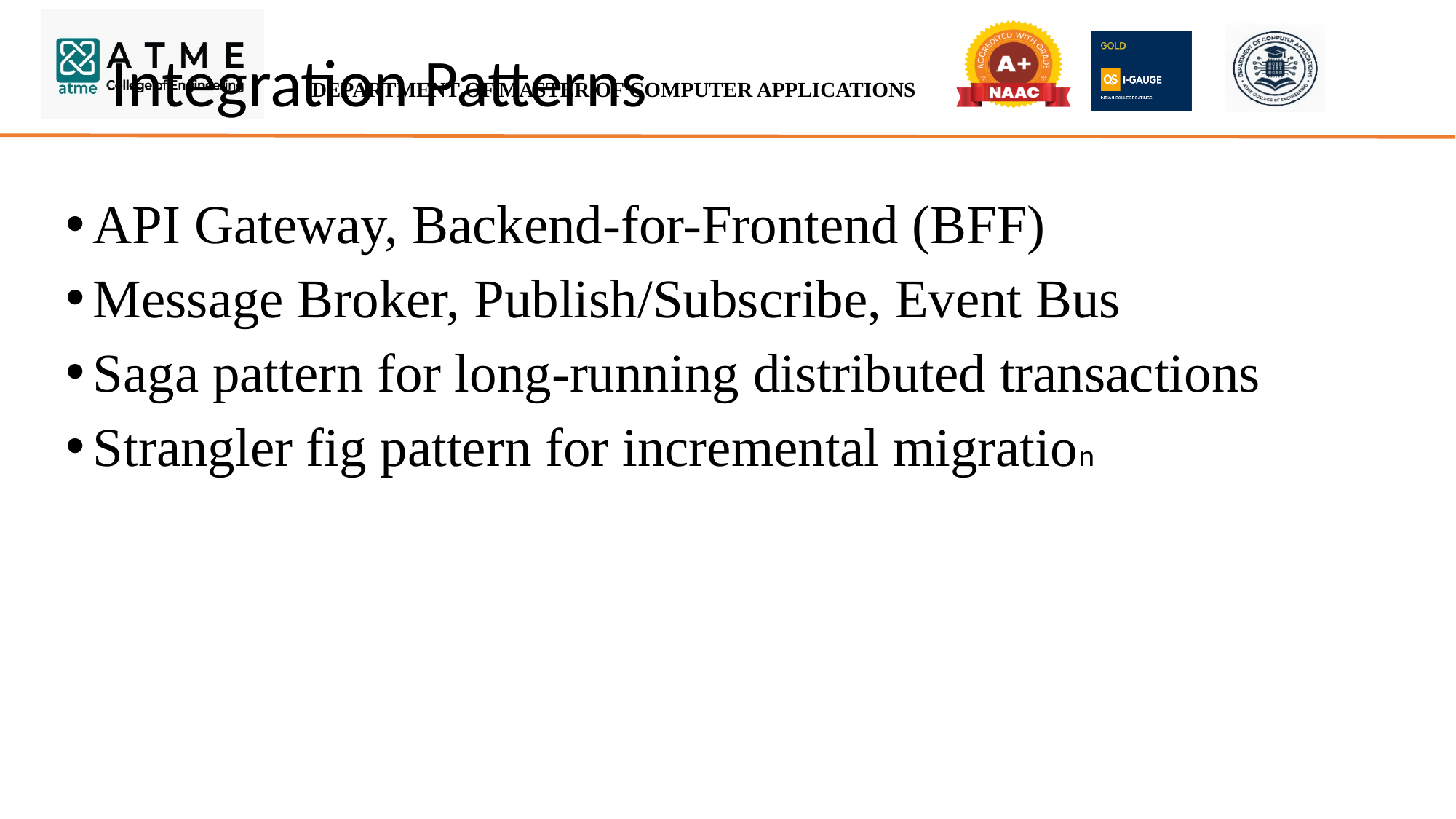

# Integration Patterns
API Gateway, Backend-for-Frontend (BFF)
Message Broker, Publish/Subscribe, Event Bus
Saga pattern for long-running distributed transactions
Strangler fig pattern for incremental migration